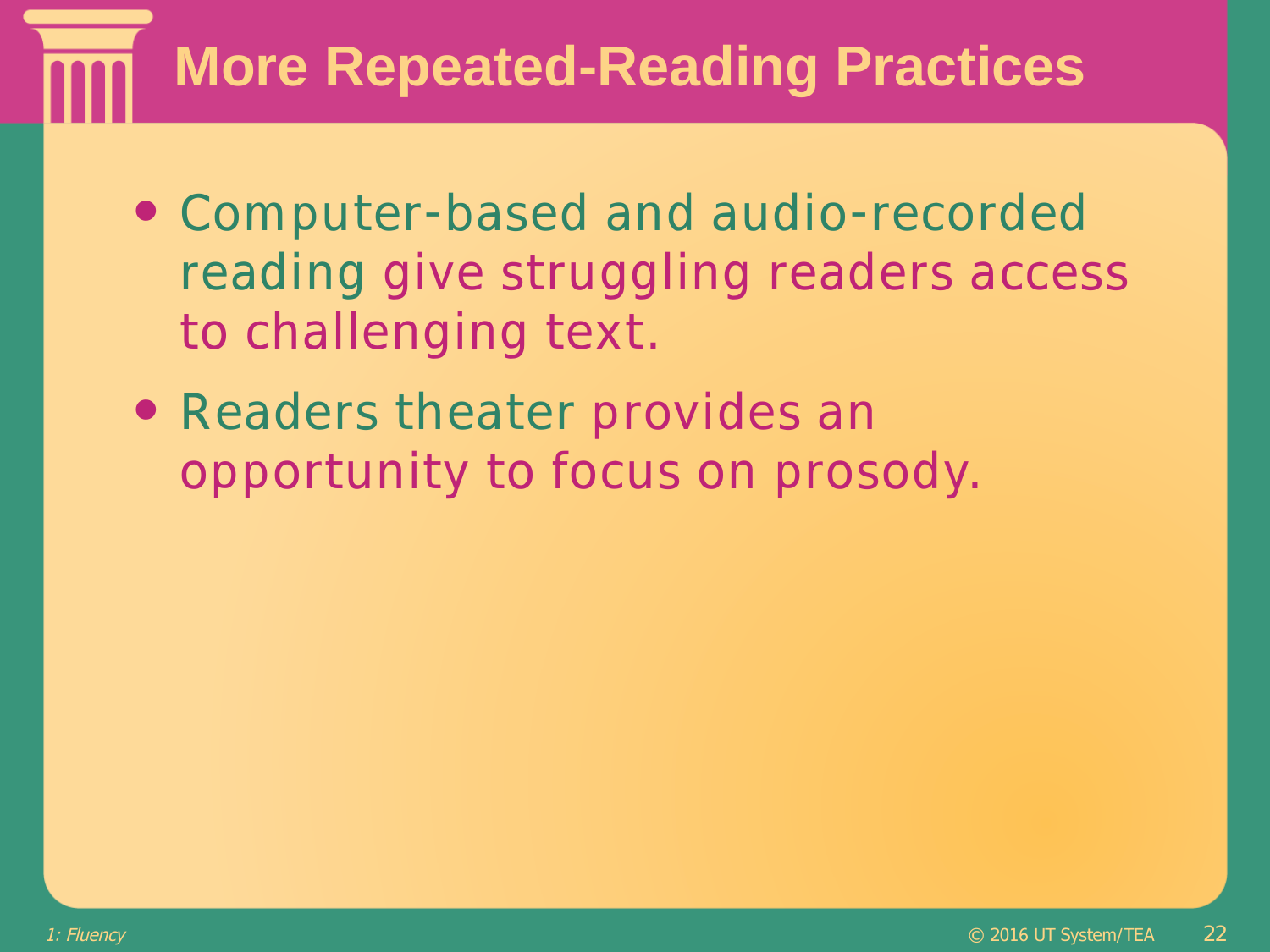

# More Repeated-Reading Practices
Computer-based and audio-recorded reading give struggling readers access to challenging text.
Readers theater provides an opportunity to focus on prosody.